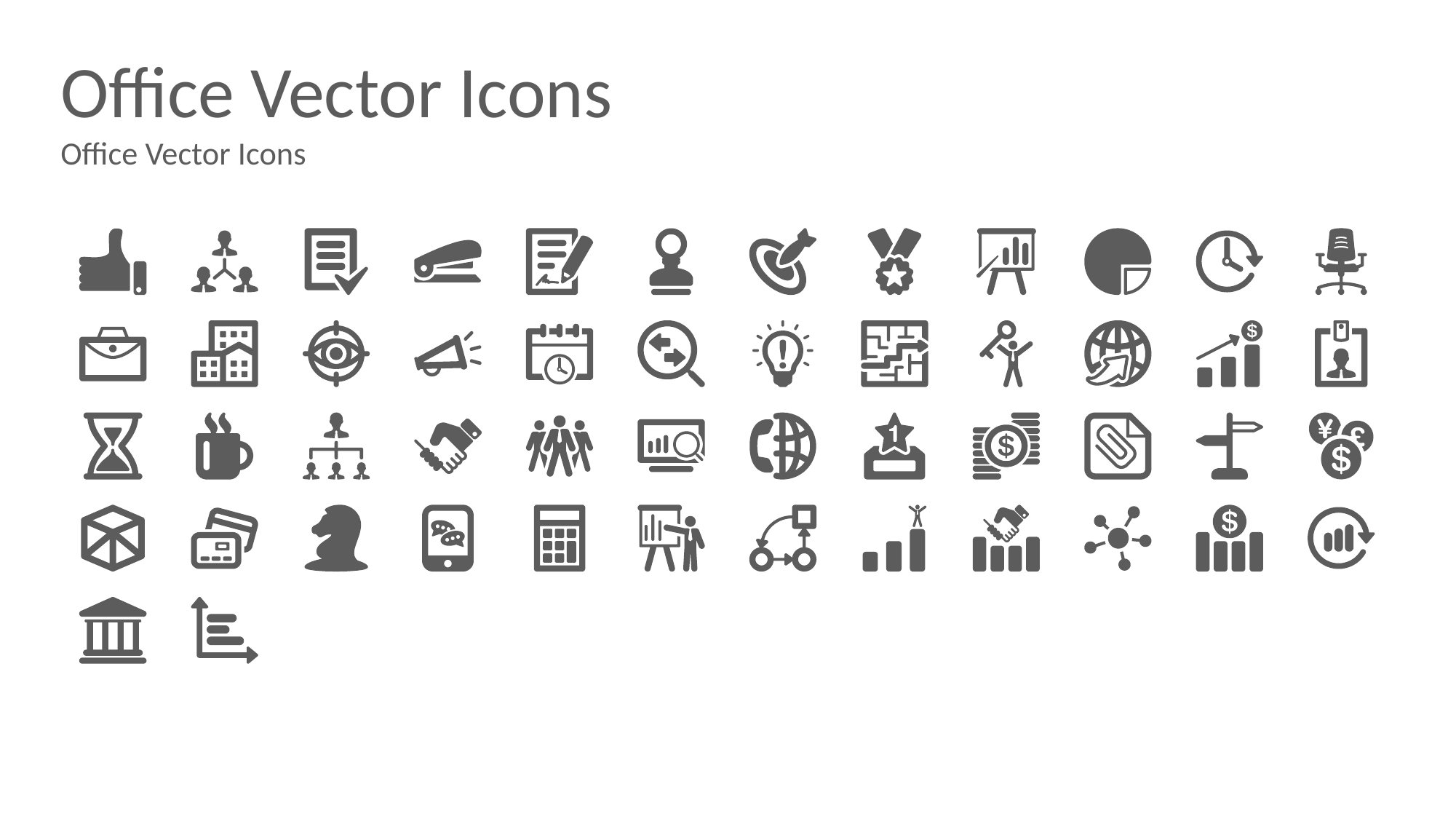

# Office Vector Icons
Office Vector Icons